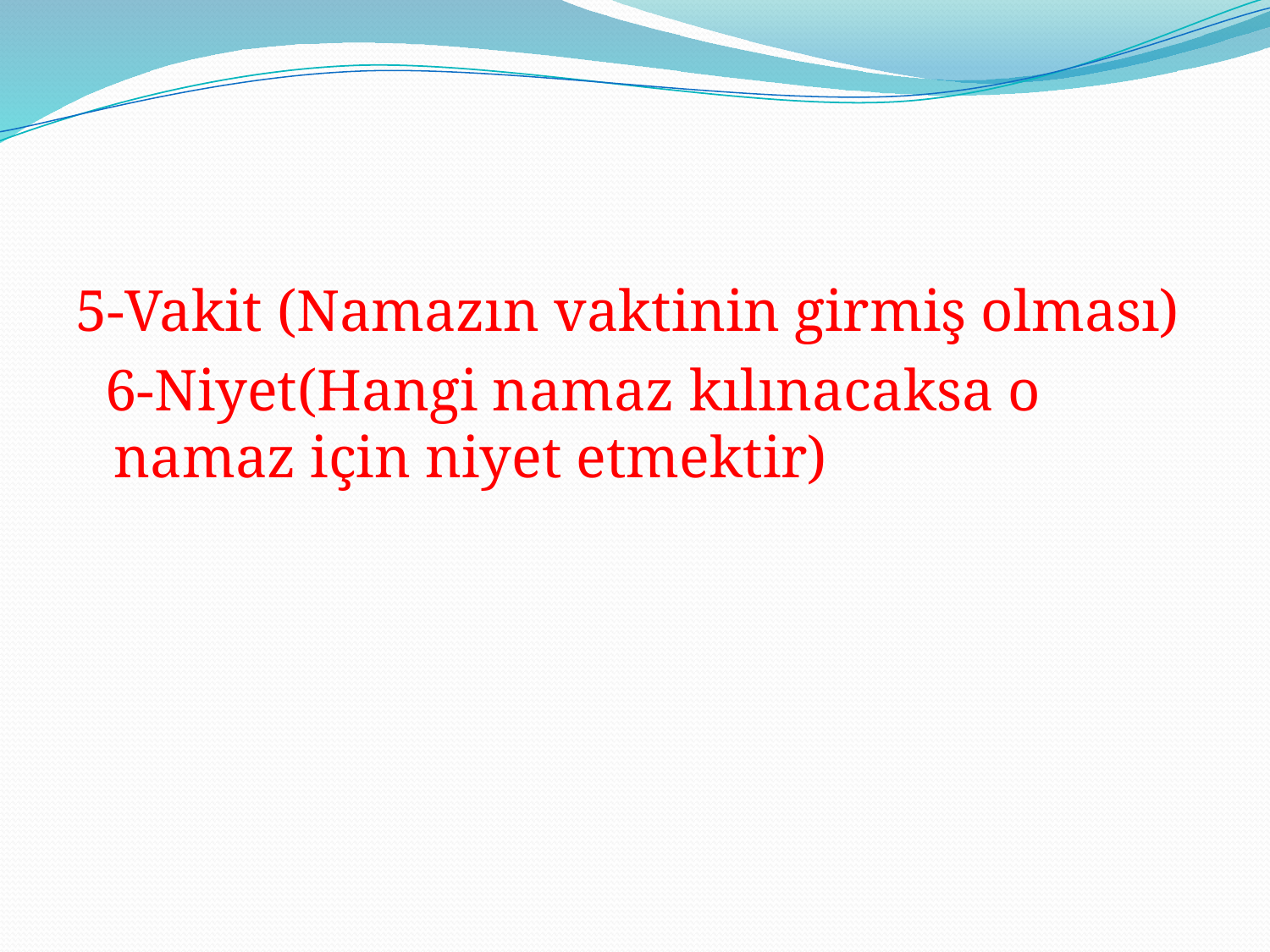

#
5-Vakit (Namazın vaktinin girmiş olması)
  6-Niyet(Hangi namaz kılınacaksa o namaz için niyet etmektir)